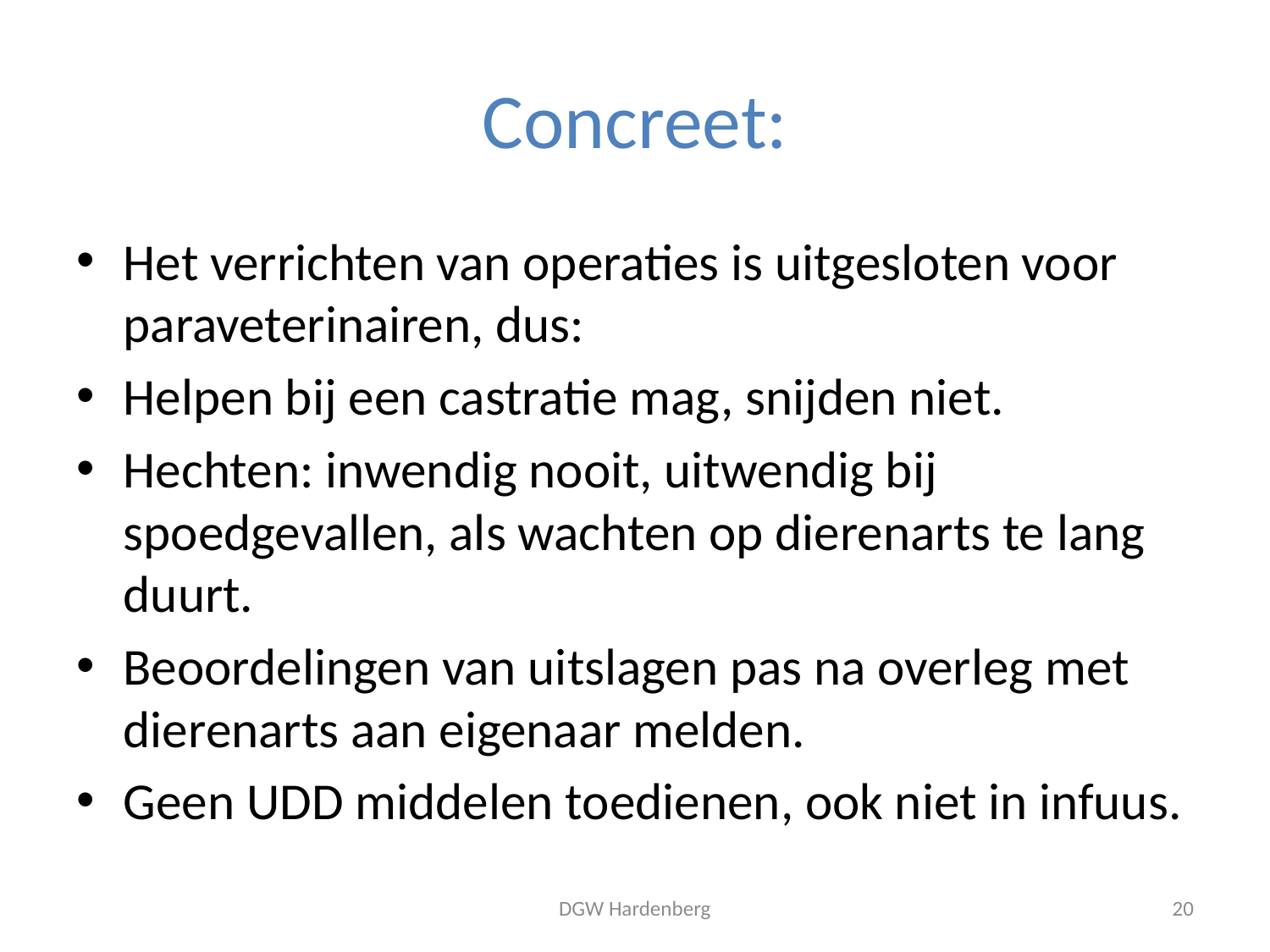

# Concreet:
Het verrichten van operaties is uitgesloten voor paraveterinairen, dus:
Helpen bij een castratie mag, snijden niet.
Hechten: inwendig nooit, uitwendig bij spoedgevallen, als wachten op dierenarts te lang duurt.
Beoordelingen van uitslagen pas na overleg met dierenarts aan eigenaar melden.
Geen UDD middelen toedienen, ook niet in infuus.
DGW Hardenberg
20